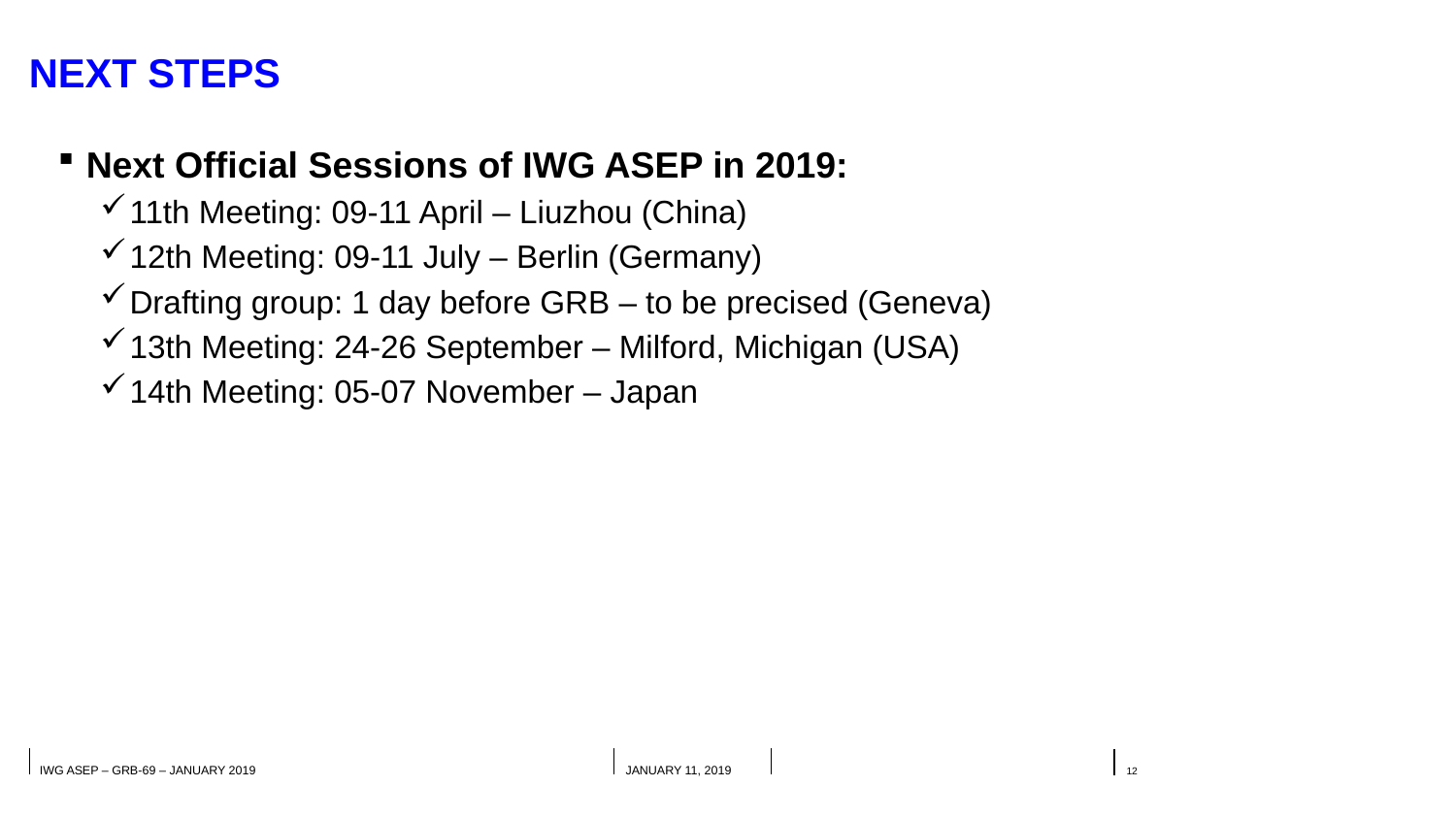

# NEXT STEPS
Next Official Sessions of IWG ASEP in 2019:
11th Meeting: 09-11 April – Liuzhou (China)
12th Meeting: 09-11 July – Berlin (Germany)
Drafting group: 1 day before GRB – to be precised (Geneva)
13th Meeting: 24-26 September – Milford, Michigan (USA)
14th Meeting: 05-07 November – Japan